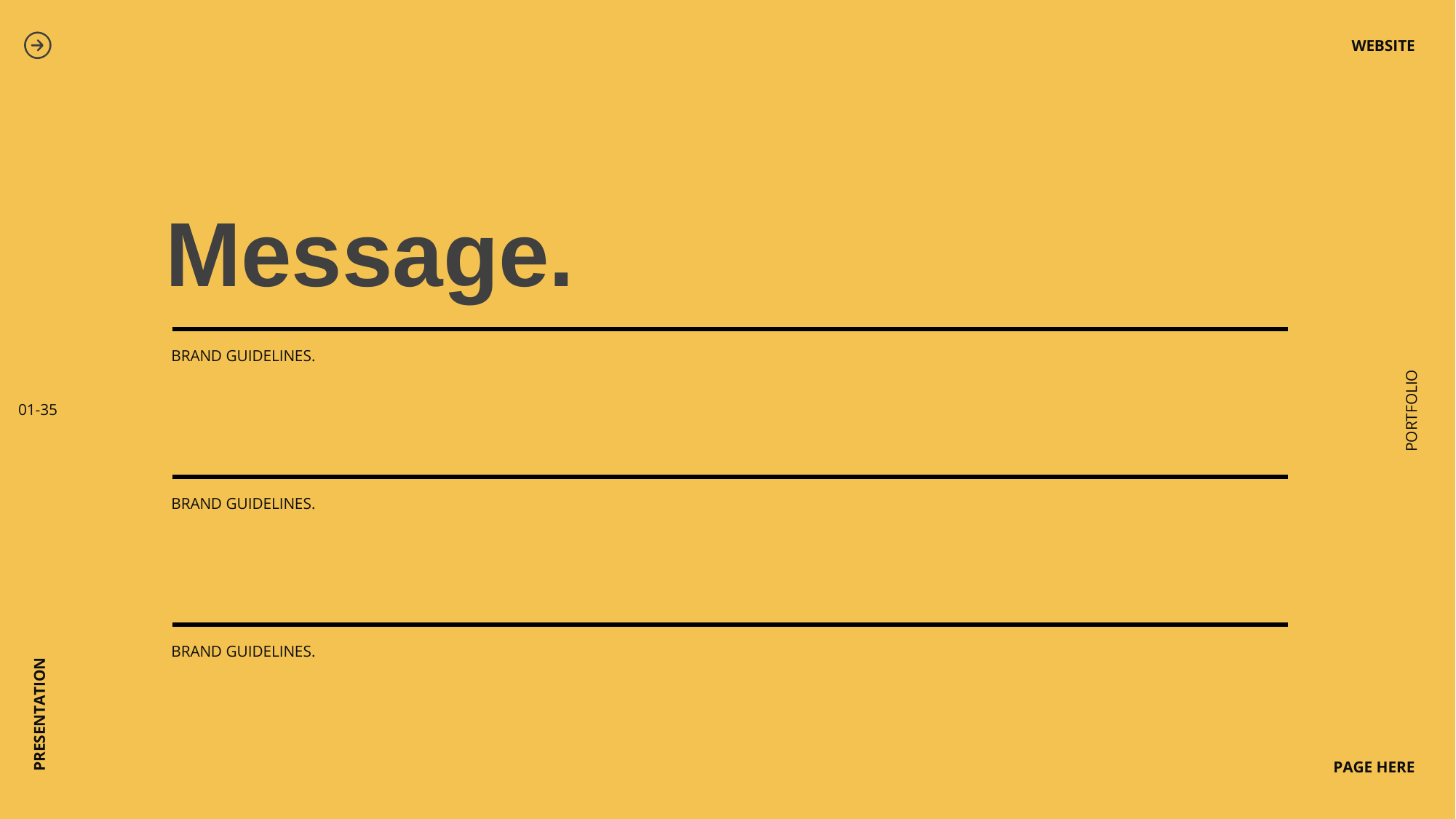

WEBSITE

Message.
BRAND GUIDELINES.
01-35
PORTFOLIO
BRAND GUIDELINES.
BRAND GUIDELINES.
PRESENTATION
PAGE HERE